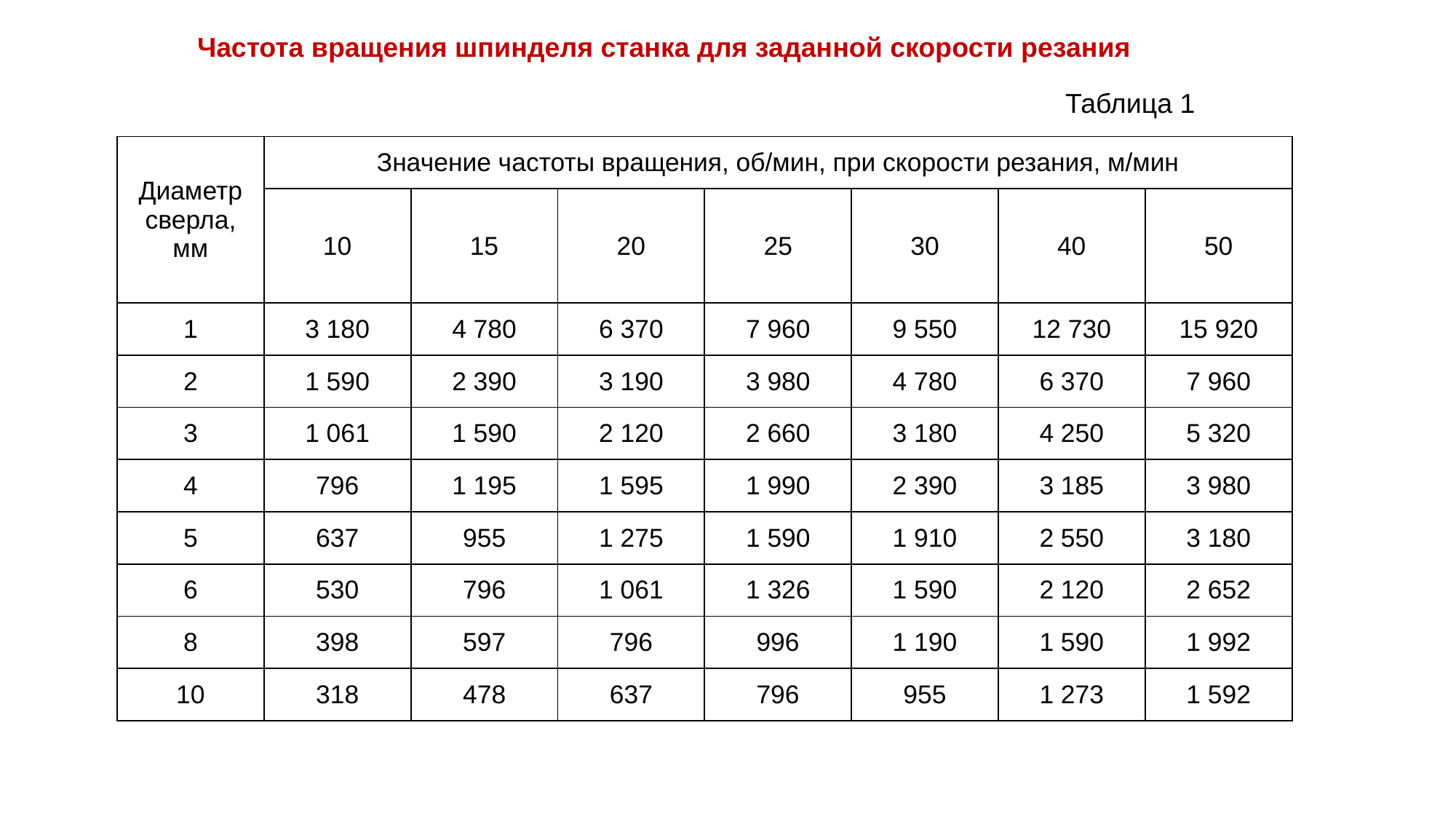

Частота вращения шпинделя станка для заданной скорости резания
Таблица 1
| Диаметр сверла, мм | Значение частоты вращения, об/мин, при скорости резания, м/мин |  |  |  |  |  |  |
| --- | --- | --- | --- | --- | --- | --- | --- |
|  | 10 | 15 | 20 | 25 | 30 | 40 | 50 |
| 1 | 3 180 | 4 780 | 6 370 | 7 960 | 9 550 | 12 730 | 15 920 |
| 2 | 1 590 | 2 390 | 3 190 | 3 980 | 4 780 | 6 370 | 7 960 |
| 3 | 1 061 | 1 590 | 2 120 | 2 660 | 3 180 | 4 250 | 5 320 |
| 4 | 796 | 1 195 | 1 595 | 1 990 | 2 390 | 3 185 | 3 980 |
| 5 | 637 | 955 | 1 275 | 1 590 | 1 910 | 2 550 | 3 180 |
| 6 | 530 | 796 | 1 061 | 1 326 | 1 590 | 2 120 | 2 652 |
| 8 | 398 | 597 | 796 | 996 | 1 190 | 1 590 | 1 992 |
| 10 | 318 | 478 | 637 | 796 | 955 | 1 273 | 1 592 |